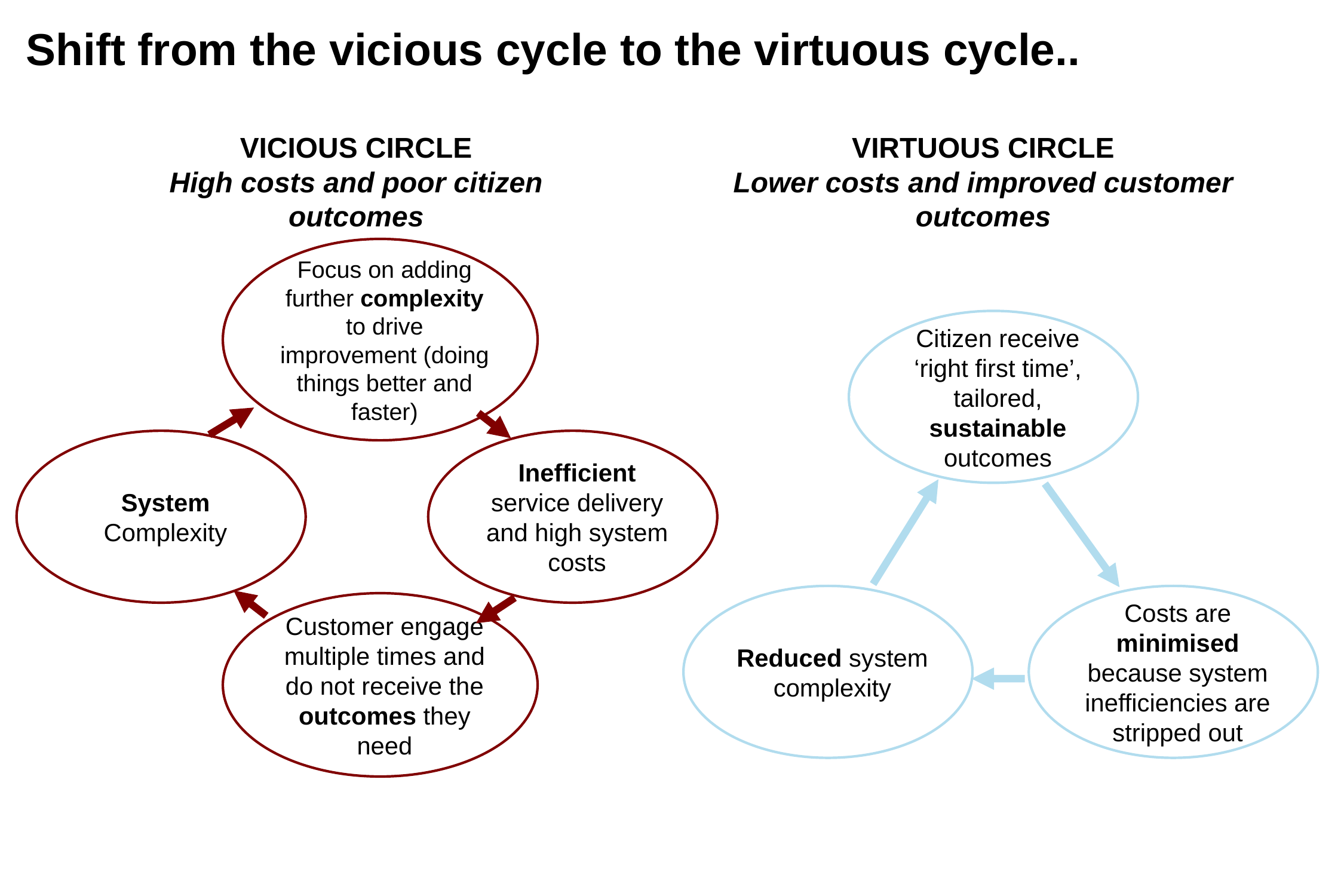

# Shift from the vicious cycle to the virtuous cycle..
VICIOUS CIRCLE
High costs and poor citizen outcomes
VIRTUOUS CIRCLE
Lower costs and improved customer outcomes
Focus on adding further complexity to drive improvement (doing things better and faster)
Citizen receive ‘right first time’, tailored, sustainable outcomes

System Complexity
Inefficient service delivery and high system costs

Reduced system complexity
Costs are minimised because system inefficiencies are stripped out

Customer engage multiple times and do not receive the outcomes they need